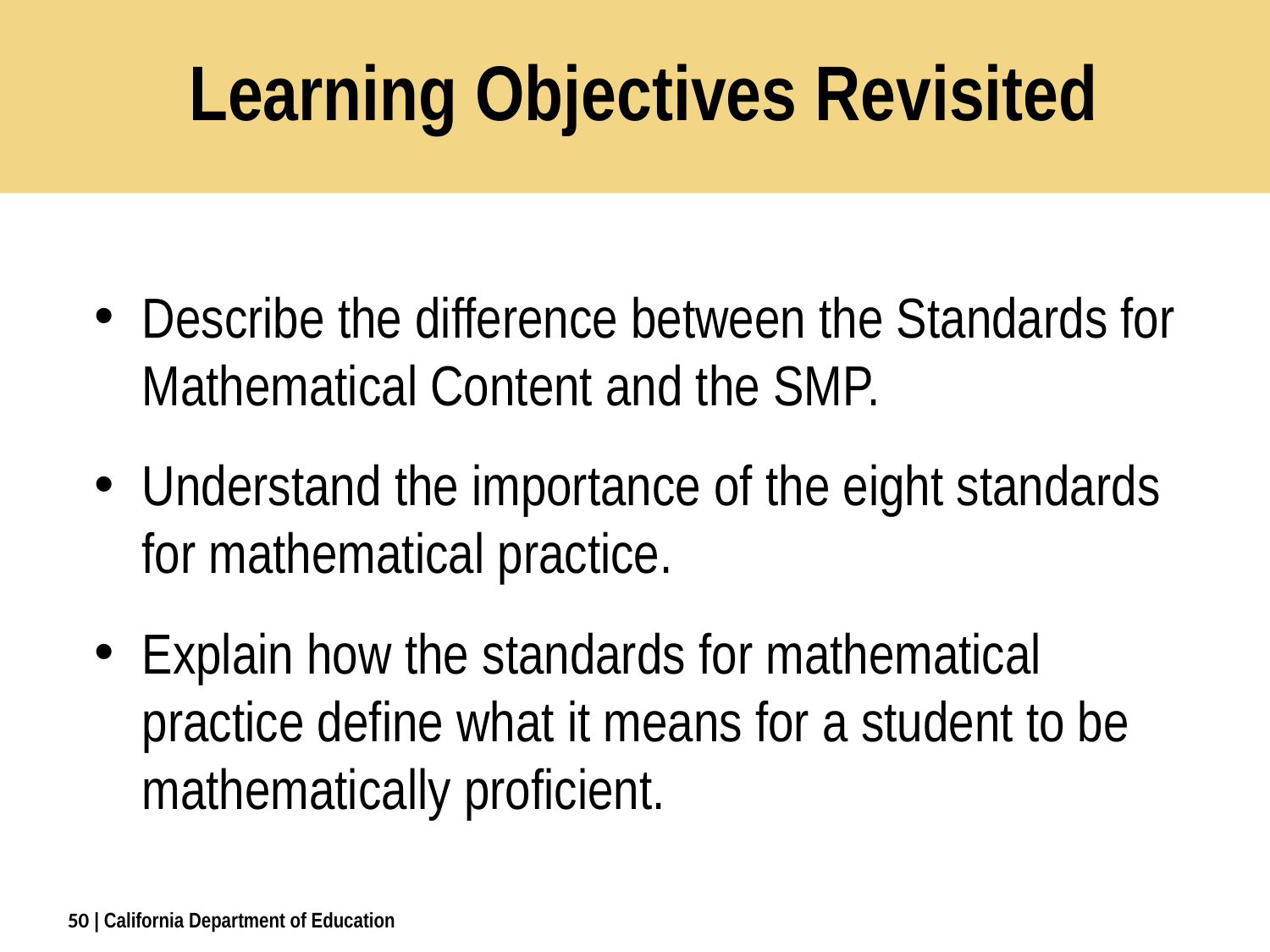

# Learning Objectives Revisited

Describe the difference between the Standards for Mathematical Content and the SMP.
Understand the importance of the eight standards for mathematical practice.
Explain how the standards for mathematical practice define what it means for a student to be mathematically proficient.

50
| California Department of Education